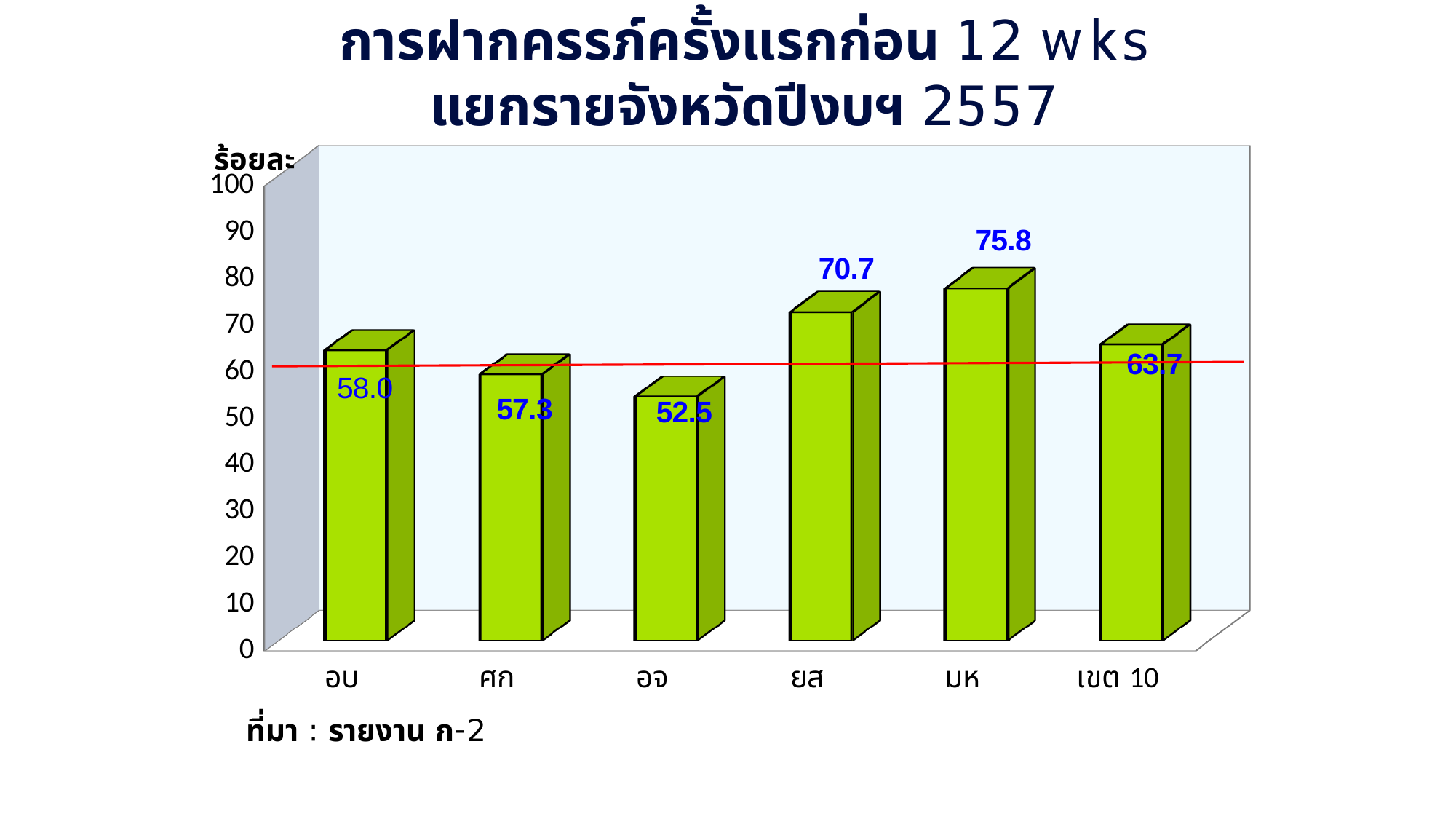

การฝากครรภ์ครั้งแรกก่อน 12 wks
แยกรายจังหวัดปีงบฯ 2557

[unsupported chart]

ร้อยละ
ที่มา : รายงาน ก-2